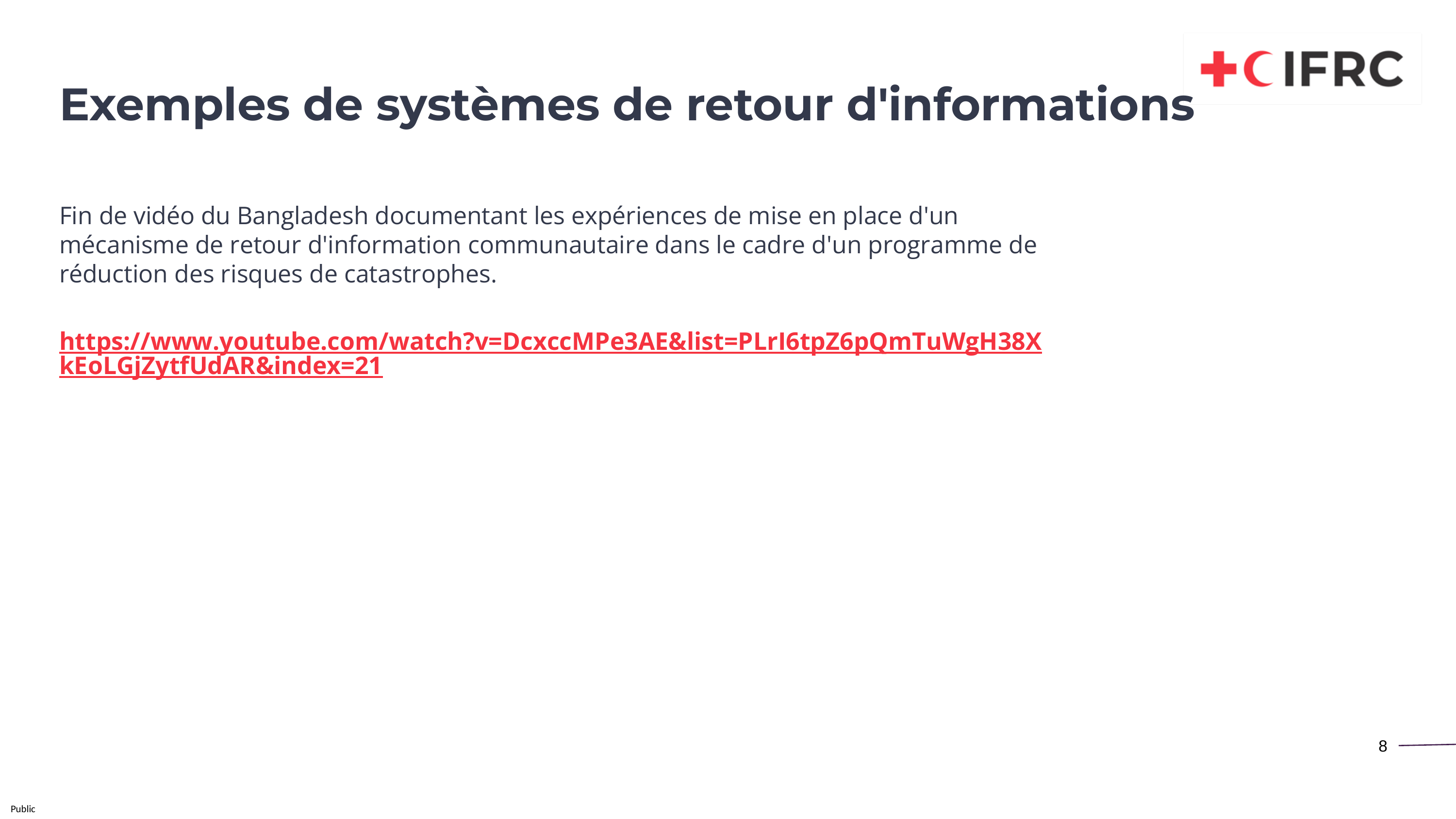

Exemples de systèmes de retour d'informations
Fin de vidéo du Bangladesh documentant les expériences de mise en place d'un mécanisme de retour d'information communautaire dans le cadre d'un programme de réduction des risques de catastrophes.
https://www.youtube.com/watch?v=DcxccMPe3AE&list=PLrI6tpZ6pQmTuWgH38XkEoLGjZytfUdAR&index=21